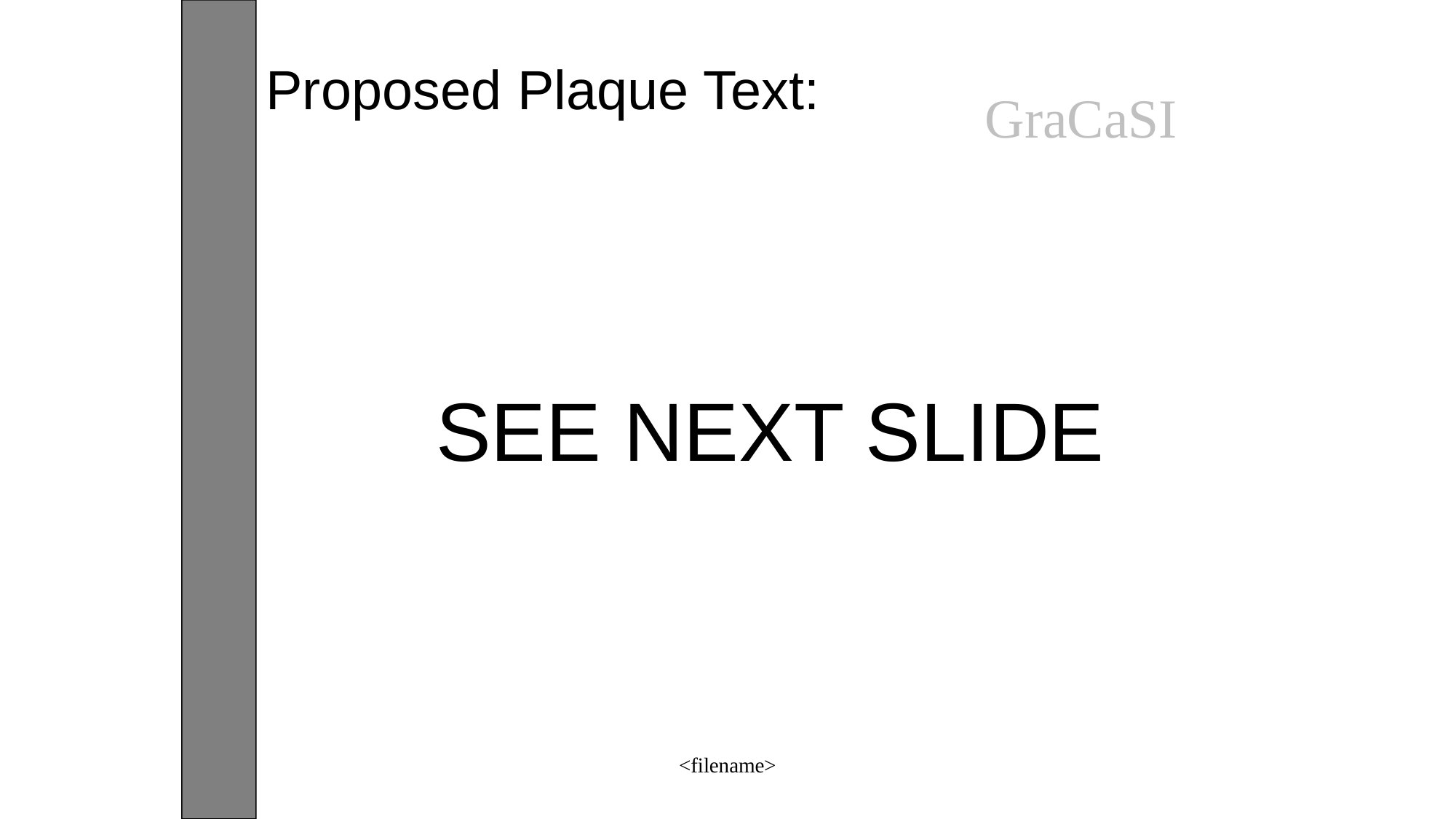

Proposed Plaque Text:
GraCaSI
 SEE NEXT SLIDE

<filename>